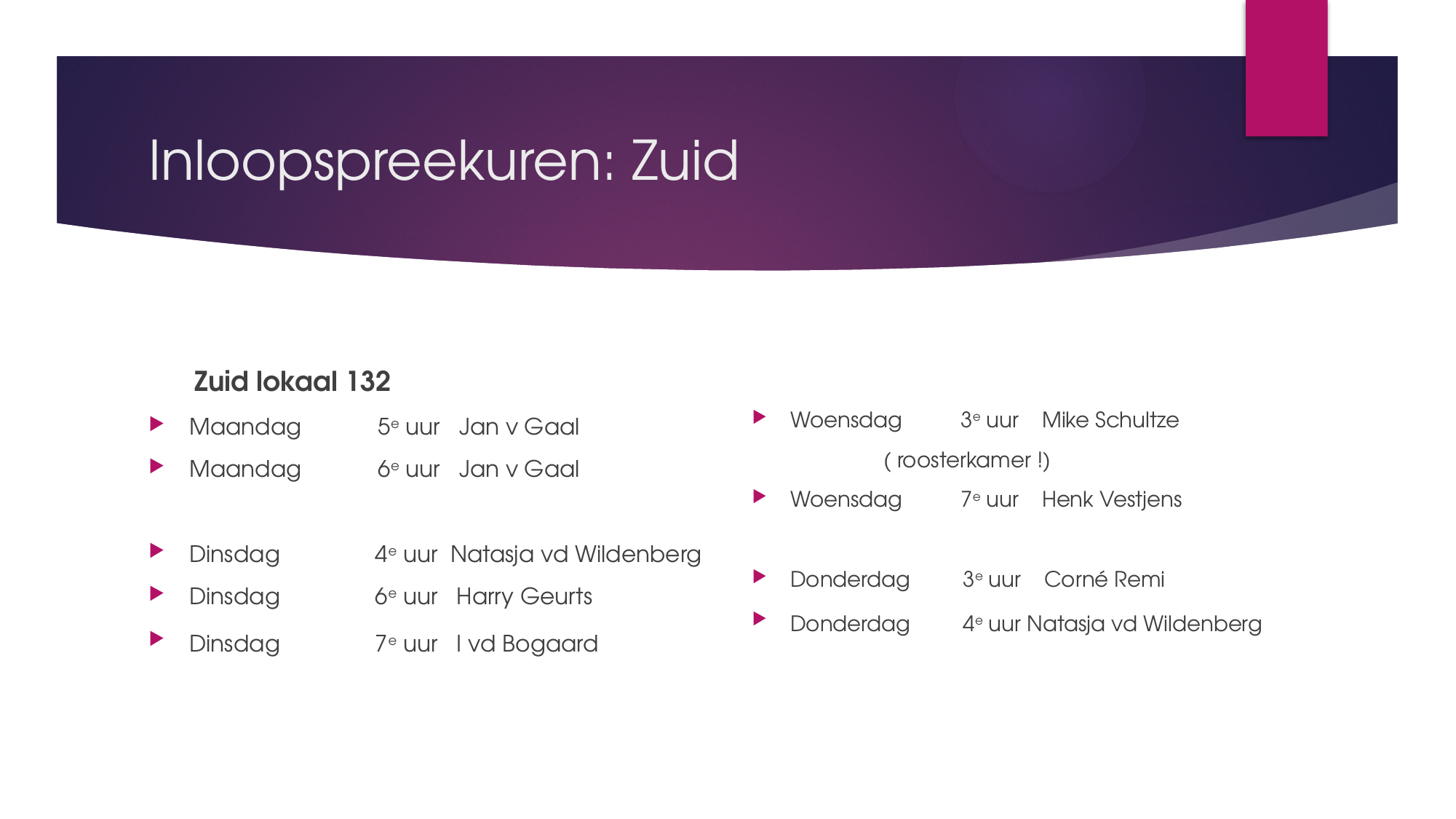

# Inloopspreekuren: Zuid

      Zuid lokaal 132
Maandag            5e uur   Jan v Gaal
Maandag            6e uur   Jan v Gaal

Dinsdag               4e uur  Natasja vd Wildenberg
Dinsdag               6e uur   Harry Geurts
Dinsdag               7e uur   I vd Bogaard

Woensdag          3e uur    Mike Schultze
					     ( roosterkamer !)
Woensdag          7e uur    Henk Vestjens

Donderdag         3e uur    Corné Remi
Donderdag         4e uur Natasja vd Wildenberg